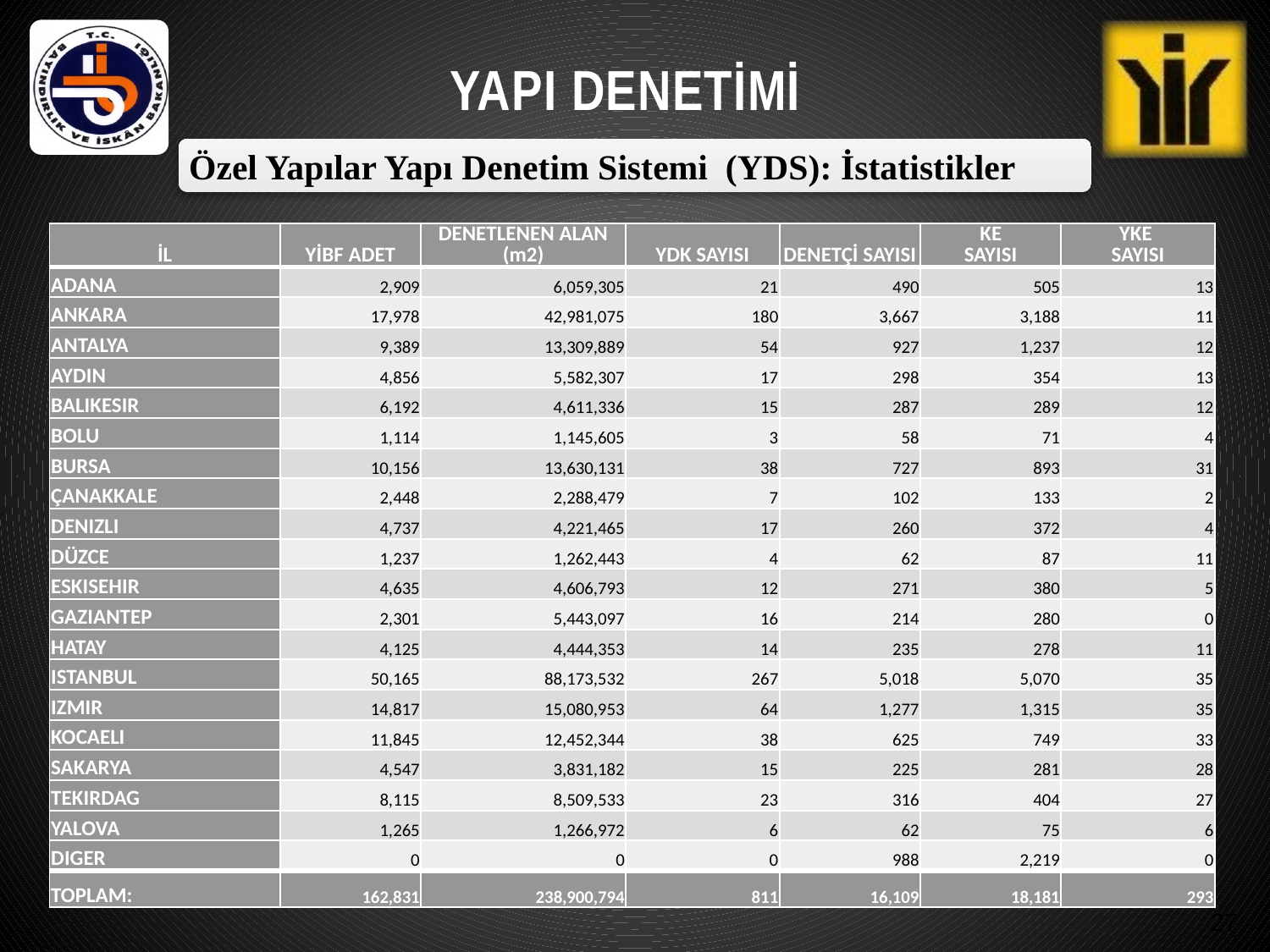

Özel Yapılar Yapı Denetim Sistemi  (YDS): İstatistikler
| İL | YİBF ADET | DENETLENEN ALAN (m2) | YDK SAYISI | DENETÇİ SAYISI | KE SAYISI | YKE SAYISI |
| --- | --- | --- | --- | --- | --- | --- |
| ADANA | 2,909 | 6,059,305 | 21 | 490 | 505 | 13 |
| ANKARA | 17,978 | 42,981,075 | 180 | 3,667 | 3,188 | 11 |
| ANTALYA | 9,389 | 13,309,889 | 54 | 927 | 1,237 | 12 |
| AYDIN | 4,856 | 5,582,307 | 17 | 298 | 354 | 13 |
| BALIKESIR | 6,192 | 4,611,336 | 15 | 287 | 289 | 12 |
| BOLU | 1,114 | 1,145,605 | 3 | 58 | 71 | 4 |
| BURSA | 10,156 | 13,630,131 | 38 | 727 | 893 | 31 |
| ÇANAKKALE | 2,448 | 2,288,479 | 7 | 102 | 133 | 2 |
| DENIZLI | 4,737 | 4,221,465 | 17 | 260 | 372 | 4 |
| DÜZCE | 1,237 | 1,262,443 | 4 | 62 | 87 | 11 |
| ESKISEHIR | 4,635 | 4,606,793 | 12 | 271 | 380 | 5 |
| GAZIANTEP | 2,301 | 5,443,097 | 16 | 214 | 280 | 0 |
| HATAY | 4,125 | 4,444,353 | 14 | 235 | 278 | 11 |
| ISTANBUL | 50,165 | 88,173,532 | 267 | 5,018 | 5,070 | 35 |
| IZMIR | 14,817 | 15,080,953 | 64 | 1,277 | 1,315 | 35 |
| KOCAELI | 11,845 | 12,452,344 | 38 | 625 | 749 | 33 |
| SAKARYA | 4,547 | 3,831,182 | 15 | 225 | 281 | 28 |
| TEKIRDAG | 8,115 | 8,509,533 | 23 | 316 | 404 | 27 |
| YALOVA | 1,265 | 1,266,972 | 6 | 62 | 75 | 6 |
| DIGER | 0 | 0 | 0 | 988 | 2,219 | 0 |
| TOPLAM: | 162,831 | 238,900,794 | 811 | 16,109 | 18,181 | 293 |
27